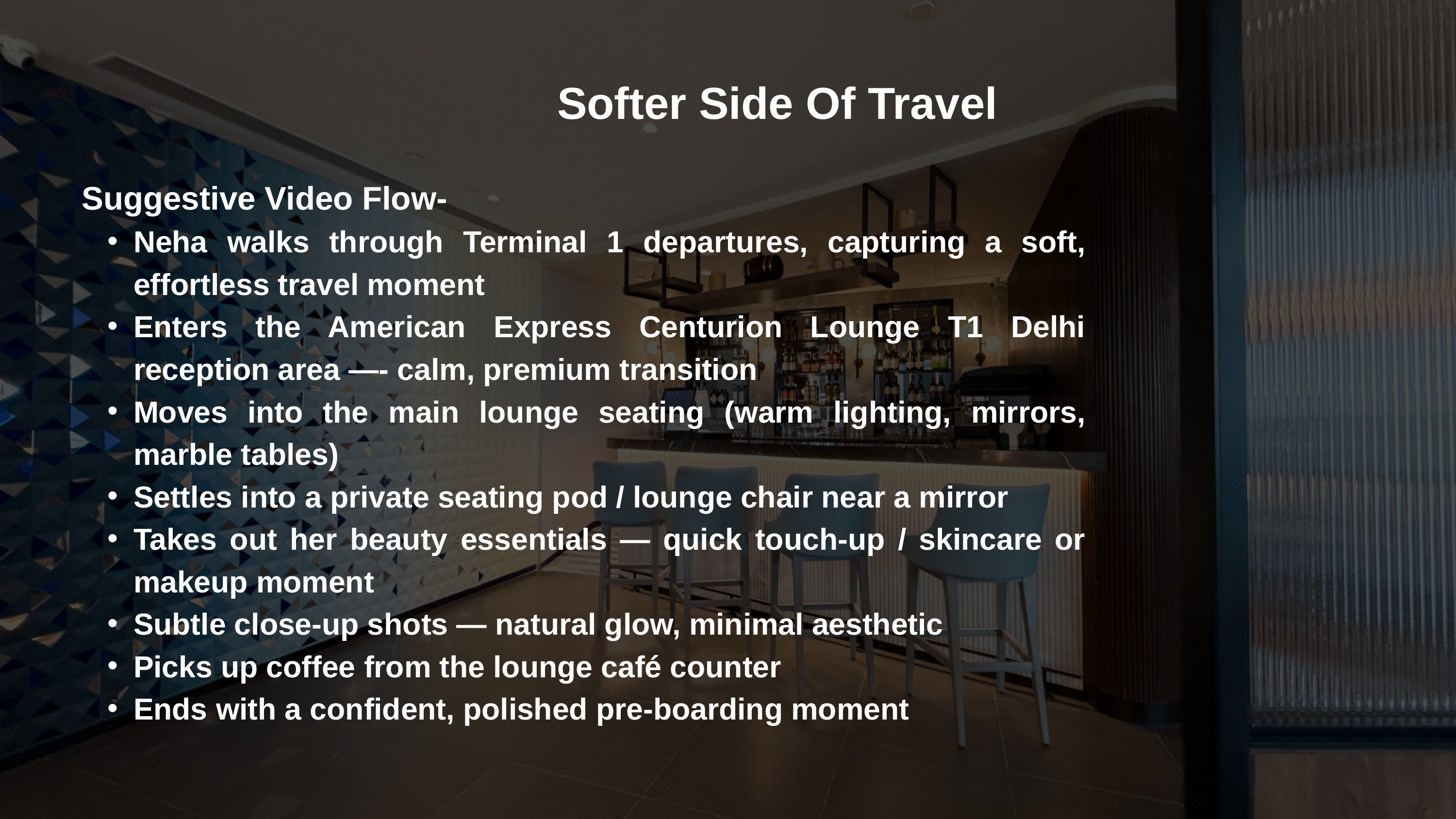

Softer Side Of Travel
Suggestive Video Flow-
Neha walks through Terminal 1 departures, capturing a soft, effortless travel moment
Enters the American Express Centurion Lounge T1 Delhi reception area —- calm, premium transition
Moves into the main lounge seating (warm lighting, mirrors, marble tables)
Settles into a private seating pod / lounge chair near a mirror
Takes out her beauty essentials — quick touch-up / skincare or makeup moment
Subtle close-up shots — natural glow, minimal aesthetic
Picks up coffee from the lounge café counter
Ends with a confident, polished pre-boarding moment